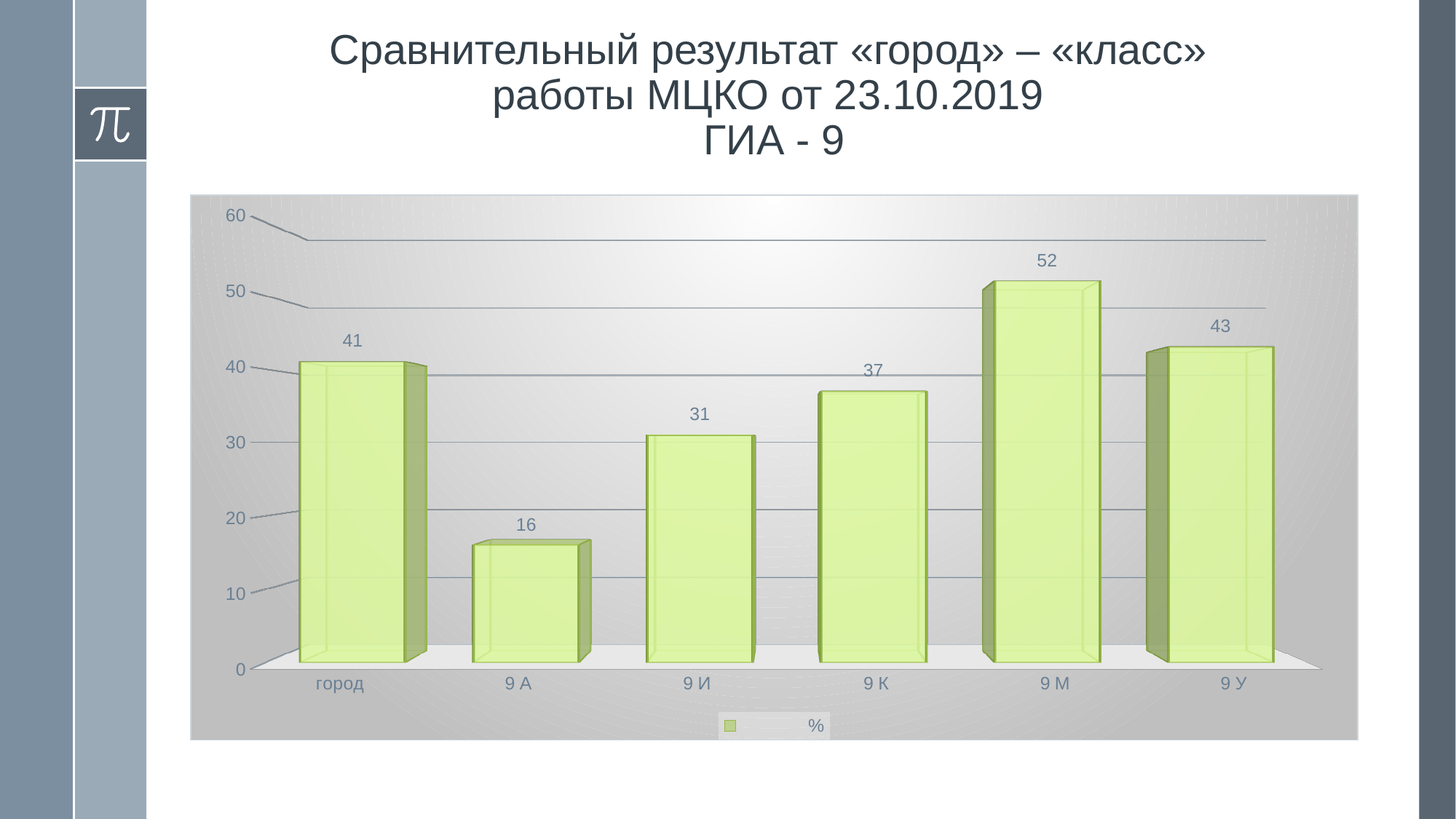

# Сравнительный результат «город» – «класс» работы МЦКО от 23.10.2019 ГИА - 9

[unsupported chart]